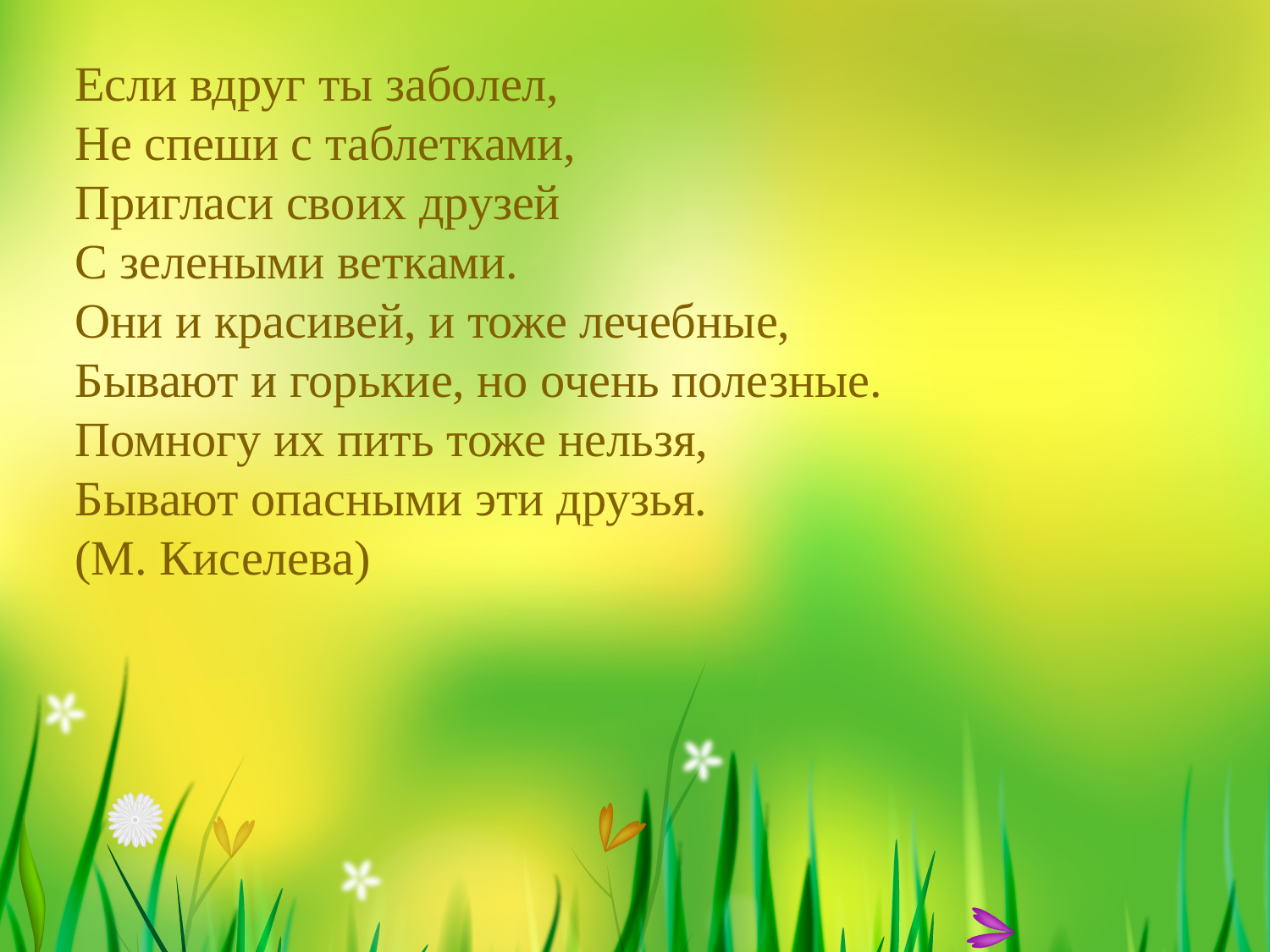

Если вдруг ты заболел,
Не спеши с таблетками,
Пригласи своих друзей
С зелеными ветками.
Они и красивей, и тоже лечебные,
Бывают и горькие, но очень полезные.
Помногу их пить тоже нельзя,
Бывают опасными эти друзья.
(М. Киселева)